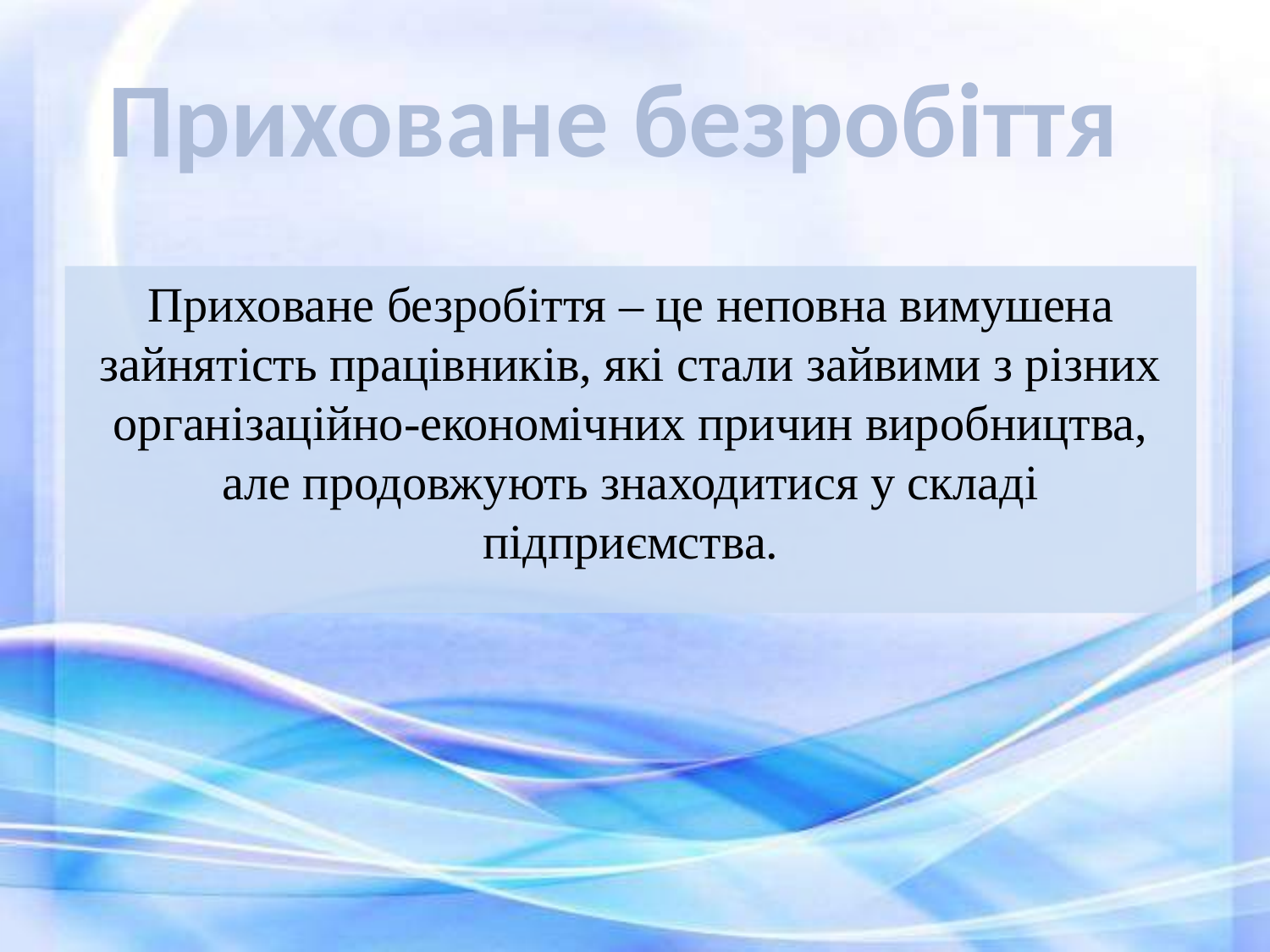

# Приховане безробіття
Приховане безробіття – це неповна вимушена зайнятість працівників, які стали зайвими з різних організаційно-економічних причин виробництва, але продовжують знаходитися у складі підприємства.